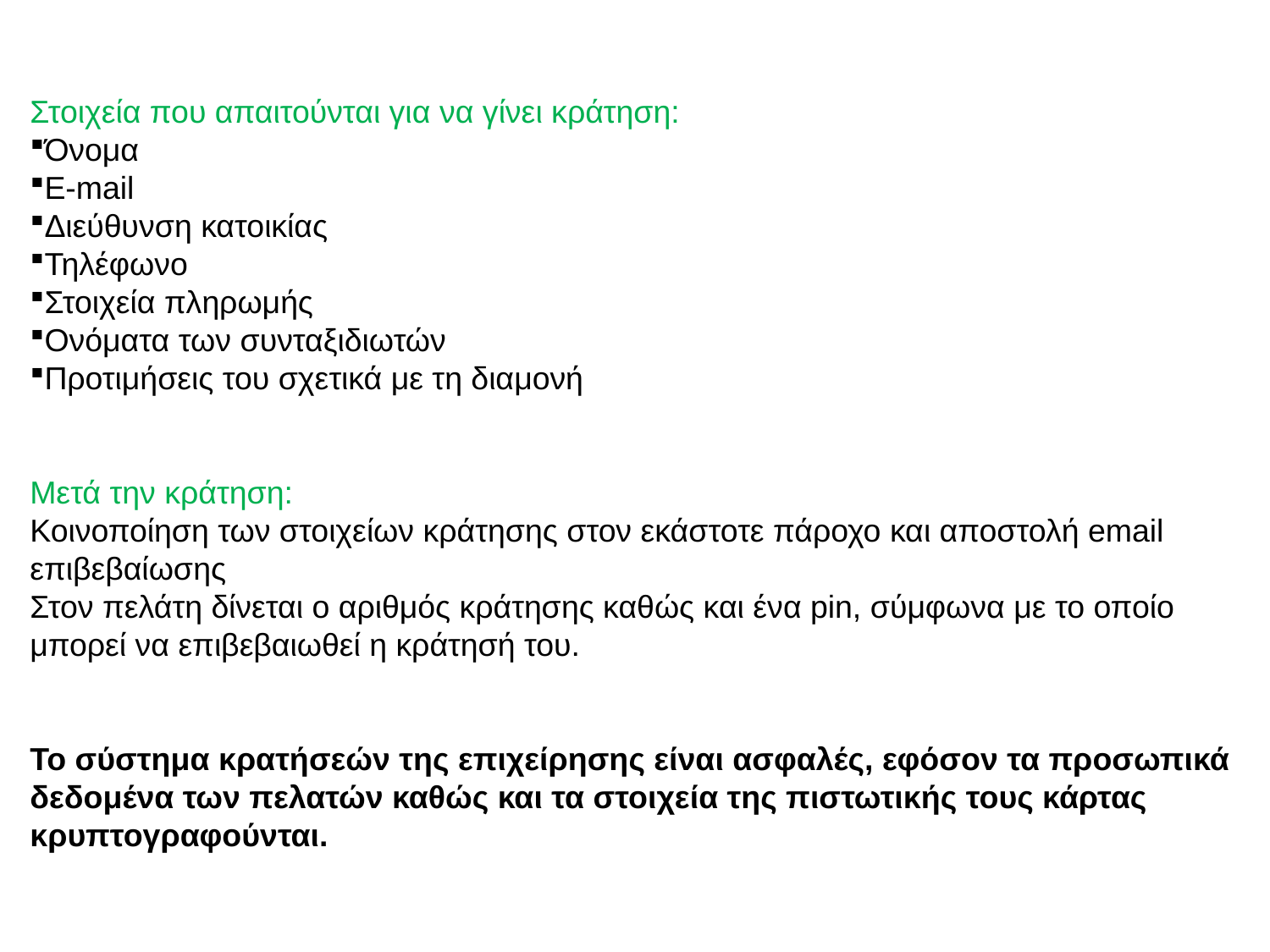

Στοιχεία που απαιτούνται για να γίνει κράτηση:
Όνομα
E-mail
Διεύθυνση κατοικίας
Τηλέφωνο
Στοιχεία πληρωμής
Ονόματα των συνταξιδιωτών
Προτιμήσεις του σχετικά με τη διαμονή

Μετά την κράτηση:
Κοινοποίηση των στοιχείων κράτησης στον εκάστοτε πάροχο και αποστολή email επιβεβαίωσης
Στον πελάτη δίνεται ο αριθμός κράτησης καθώς και ένα pin, σύμφωνα με το οποίο
μπορεί να επιβεβαιωθεί η κράτησή του.

Το σύστημα κρατήσεών της επιχείρησης είναι ασφαλές, εφόσον τα προσωπικά δεδομένα των πελατών καθώς και τα στοιχεία της πιστωτικής τους κάρτας κρυπτογραφούνται.